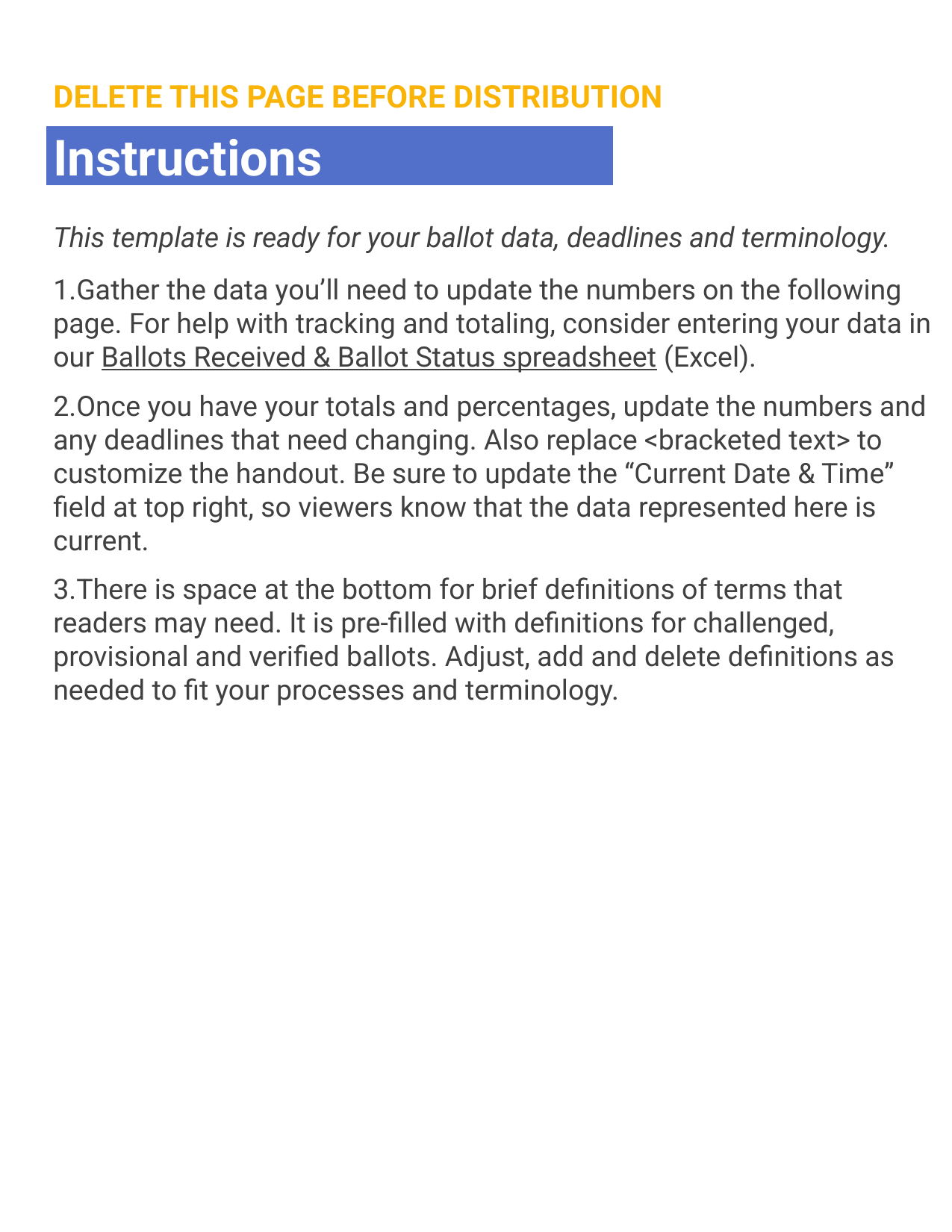

Instructions
This template is ready for your ballot data, deadlines and terminology.
Gather the data you’ll need to update the numbers on the following page. For help with tracking and totaling, consider entering your data in our Ballots Received & Ballot Status spreadsheet (Excel).
Once you have your totals and percentages, update the numbers and any deadlines that need changing. Also replace <bracketed text> to customize the handout. Be sure to update the “Current Date & Time” field at top right, so viewers know that the data represented here is current.
There is space at the bottom for brief definitions of terms that readers may need. It is pre-filled with definitions for challenged, provisional and verified ballots. Adjust, add and delete definitions as needed to fit your processes and terminology.

DELETE THIS PAGE BEFORE DISTRIBUTION